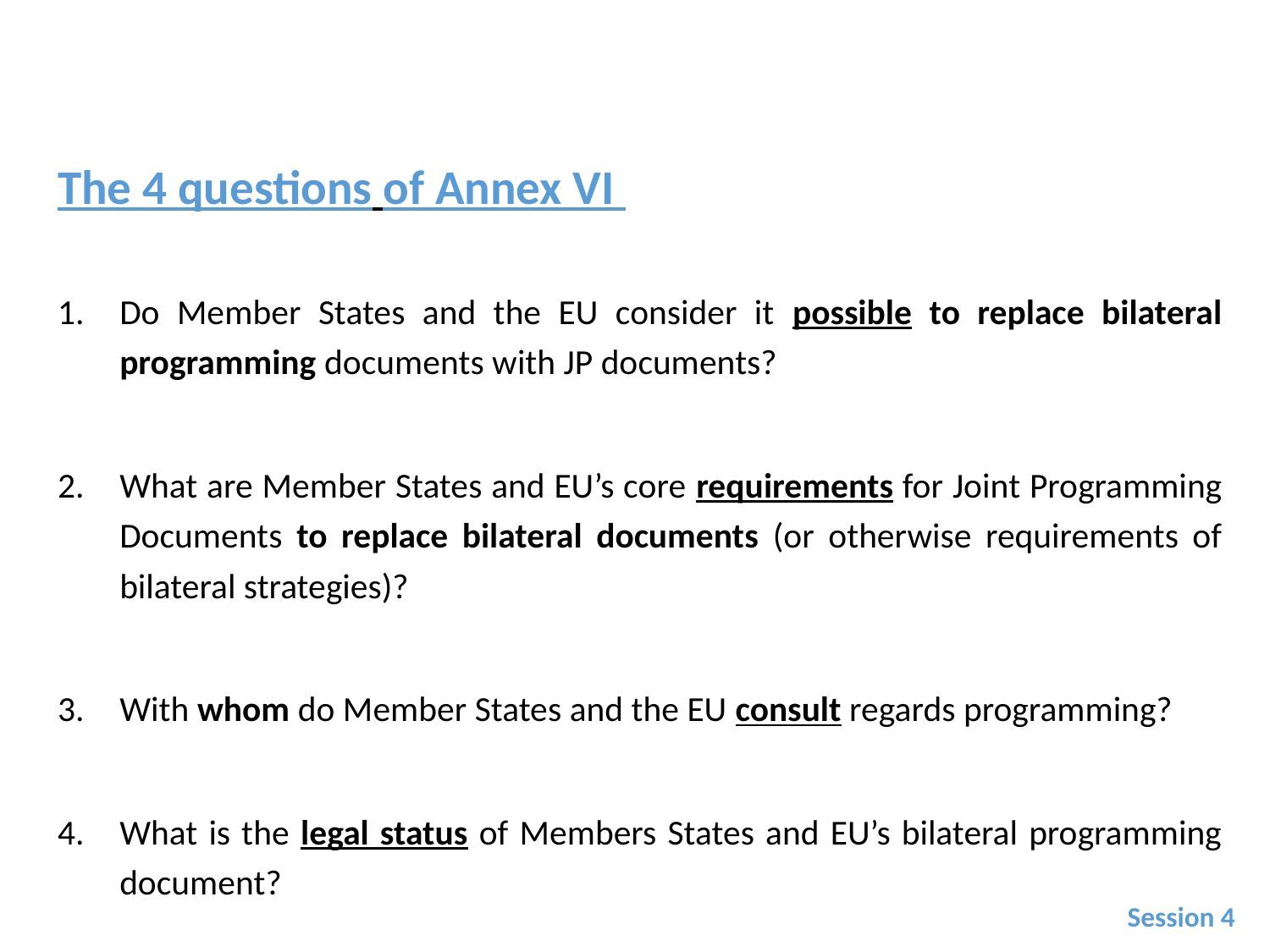

The 4 questions of Annex VI

Do Member States and the EU consider it possible to replace bilateral programming documents with JP documents?

What are Member States and EU’s core requirements for Joint Programming Documents to replace bilateral documents (or otherwise requirements of bilateral strategies)?

With whom do Member States and the EU consult regards programming?

What is the legal status of Members States and EU’s bilateral programming document?

Session 4